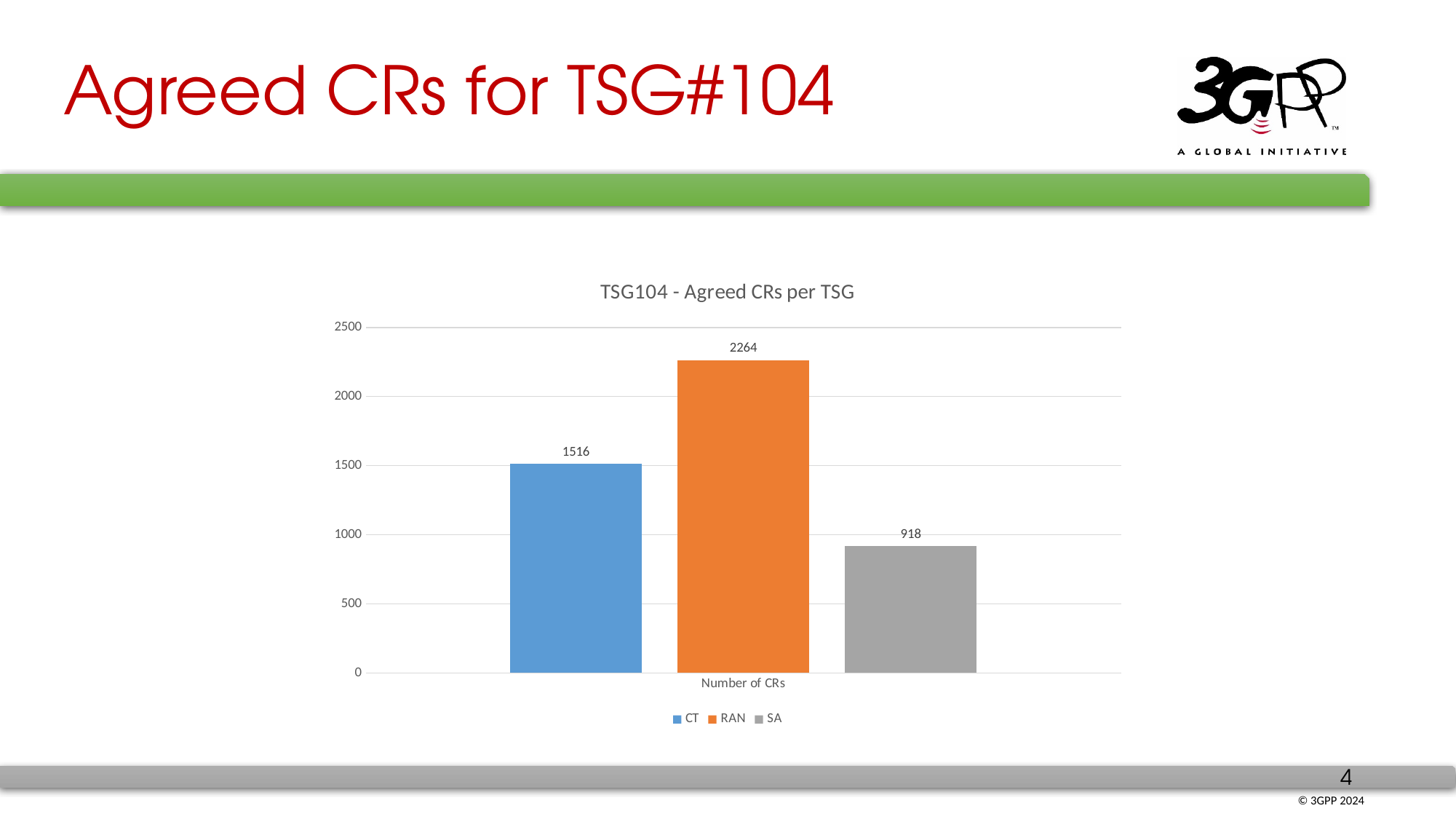

# Agreed CRs for TSG#104

### Chart: TSG104 - Agreed CRs per TSG

| Category | CT | RAN | SA |
|---|---|---|---|
| Number of CRs | 1516.0 | 2264.0 | 918.0 |